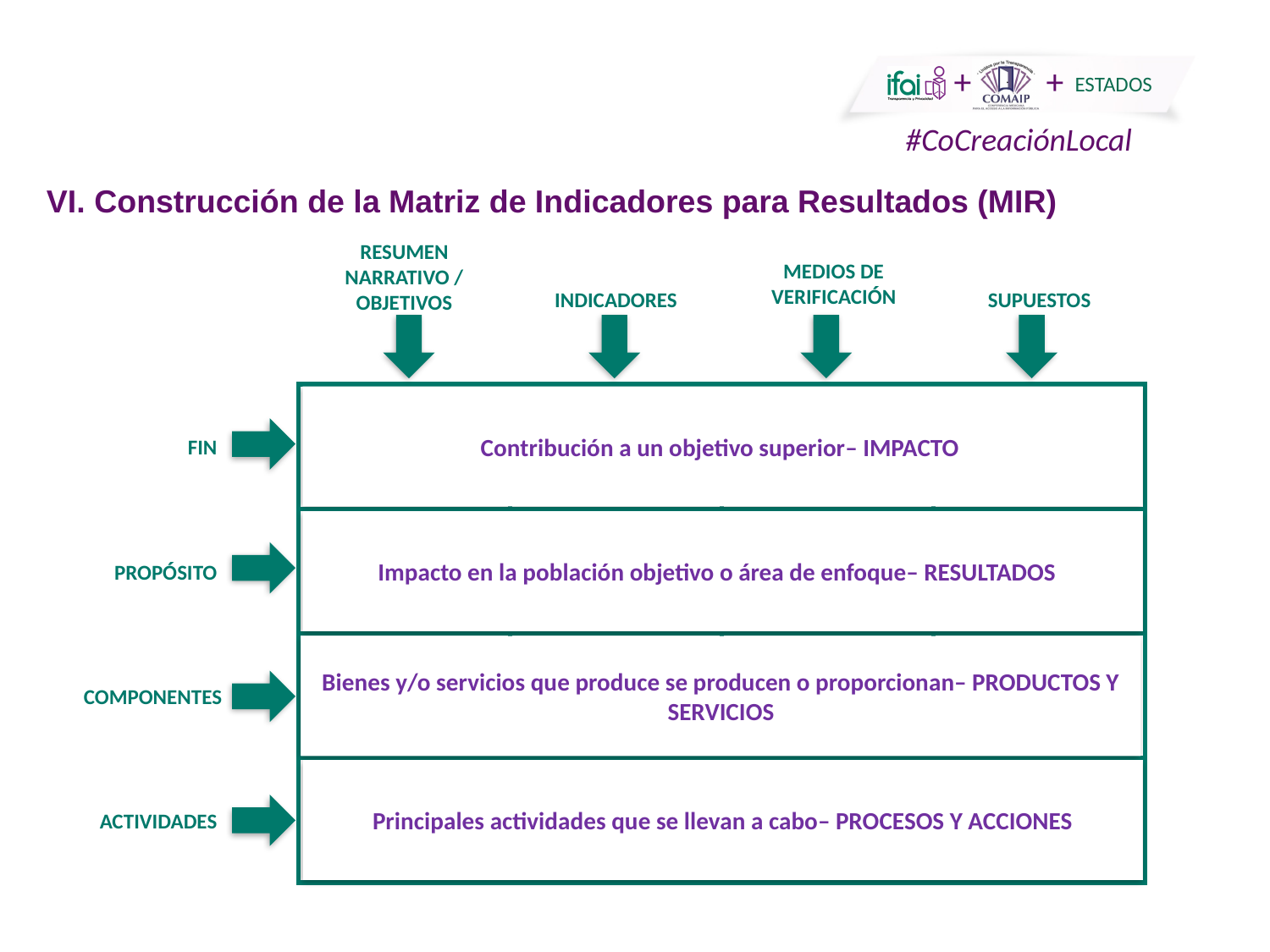

VI. Construcción de la Matriz de Indicadores para Resultados (MIR)
RESUMEN NARRATIVO / OBJETIVOS

MEDIOS DE VERIFICACIÓN
INDICADORES
SUPUESTOS

FIN
|  |  |  |  |
| --- | --- | --- | --- |
|  |  |  |  |
|  |  |  |  |
|  |  |  |  |
Contribución a un objetivo superior– IMPACTO

PROPÓSITO
Impacto en la población objetivo o área de enfoque– RESULTADOS

COMPONENTES
Bienes y/o servicios que produce se producen o proporcionan– PRODUCTOS Y SERVICIOS

ACTIVIDADES
Principales actividades que se llevan a cabo– PROCESOS Y ACCIONES